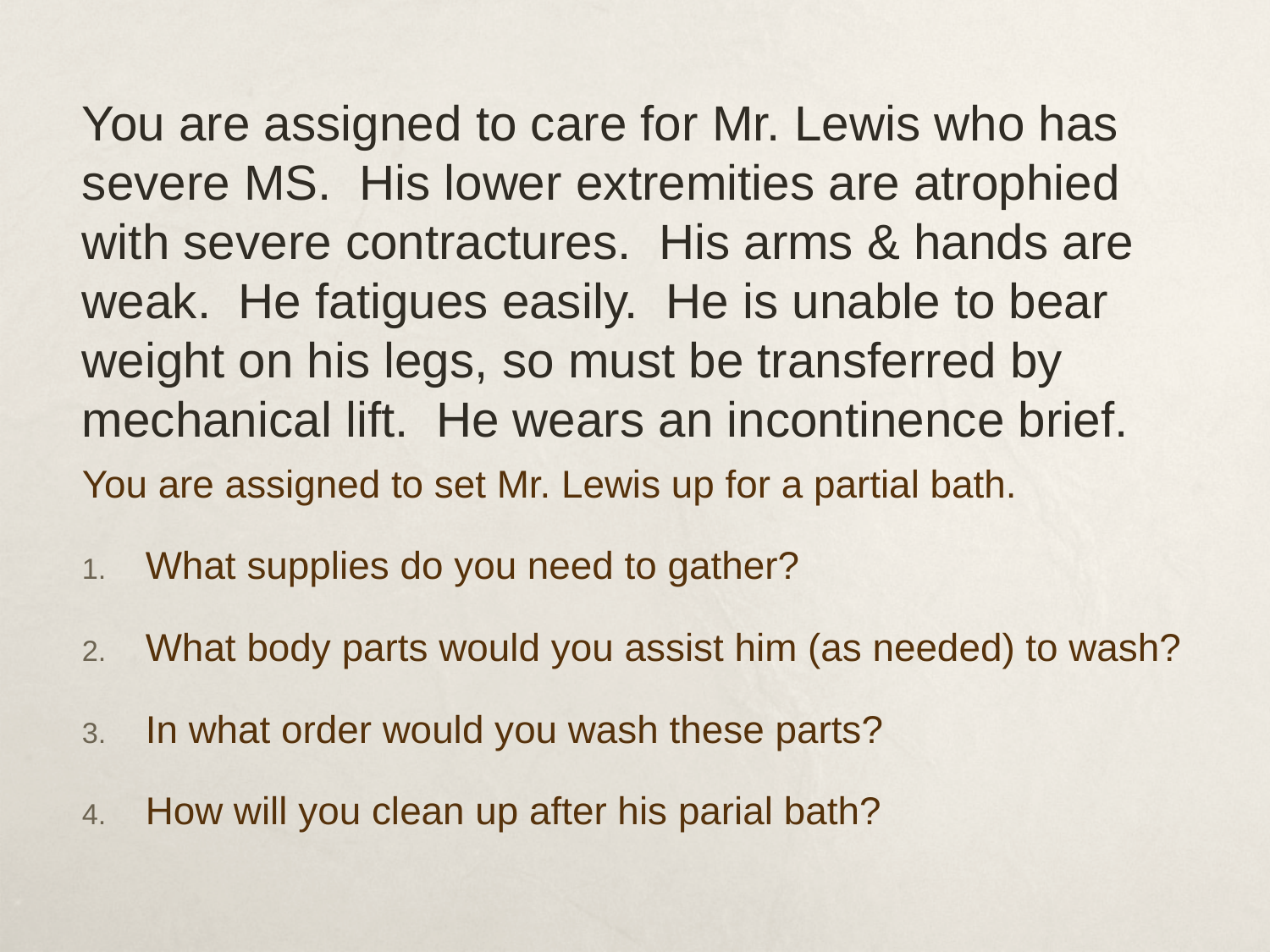

# You are assigned to care for Mr. Lewis who has severe MS.  His lower extremities are atrophied with severe contractures.  His arms & hands are weak.  He fatigues easily.  He is unable to bear weight on his legs, so must be transferred by mechanical lift.  He wears an incontinence brief.
You are assigned to set Mr. Lewis up for a partial bath.
What supplies do you need to gather?
What body parts would you assist him (as needed) to wash?
In what order would you wash these parts?
How will you clean up after his parial bath?